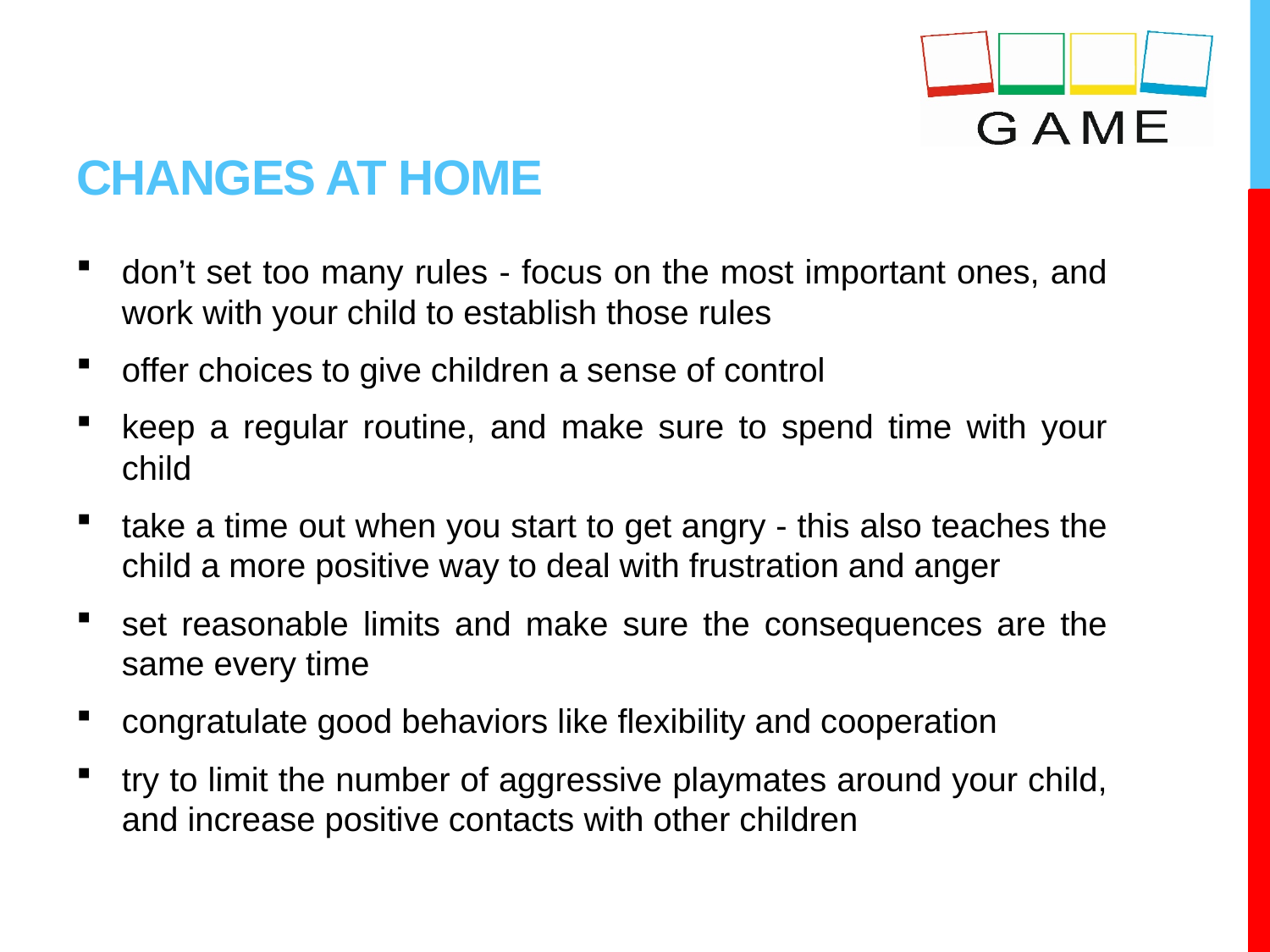

# Changes at home
don’t set too many rules - focus on the most important ones, and work with your child to establish those rules
offer choices to give children a sense of control
keep a regular routine, and make sure to spend time with your child
take a time out when you start to get angry - this also teaches the child a more positive way to deal with frustration and anger
set reasonable limits and make sure the consequences are the same every time
congratulate good behaviors like flexibility and cooperation
try to limit the number of aggressive playmates around your child, and increase positive contacts with other children